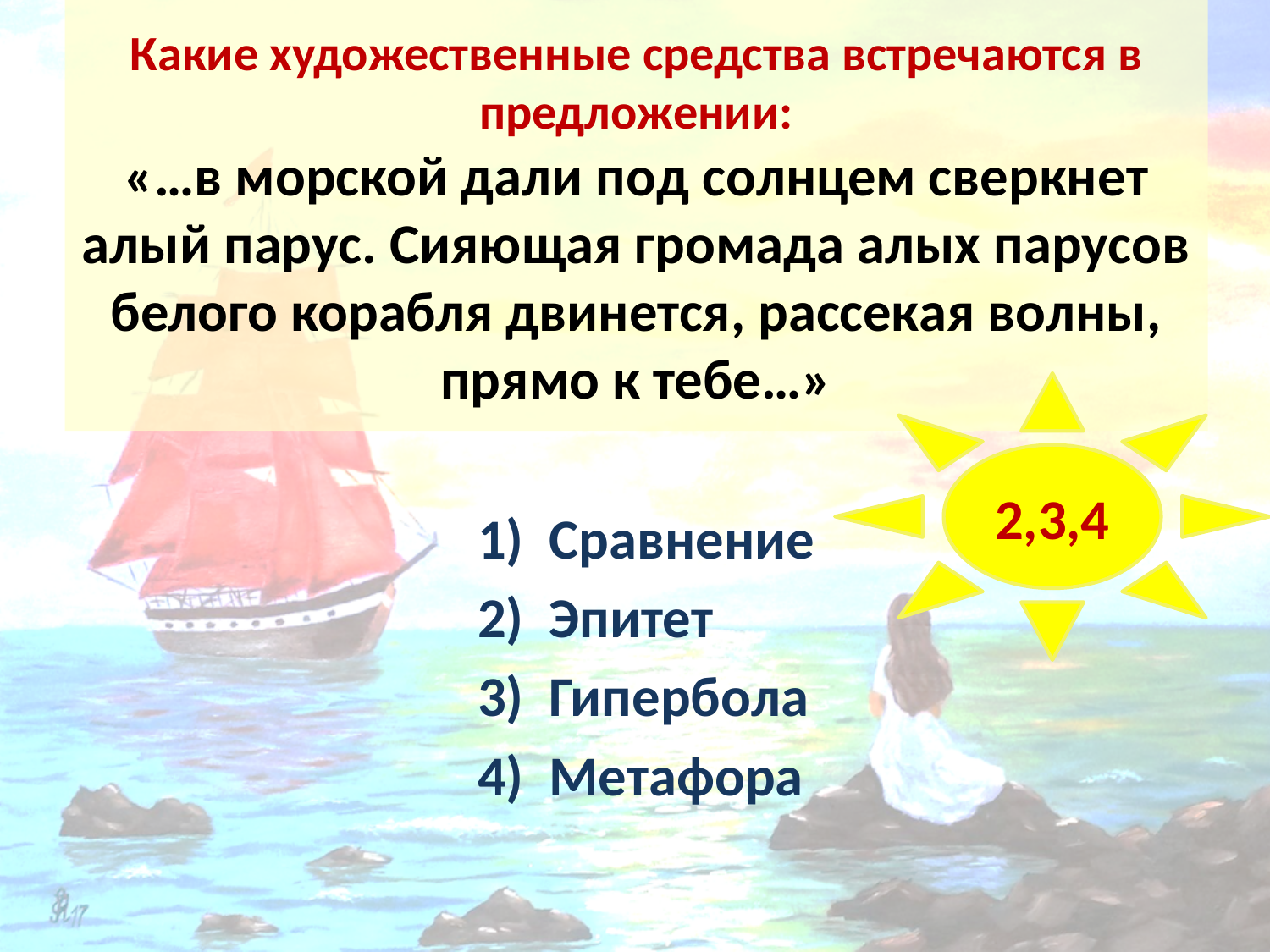

# Какие художественные средства встречаются в предложении: «…в морской дали под солнцем сверкнет алый парус. Сияющая громада алых парусов белого корабля двинется, рассекая волны, прямо к тебе…»
2,3,4
Сравнение
Эпитет
Гипербола
Метафора